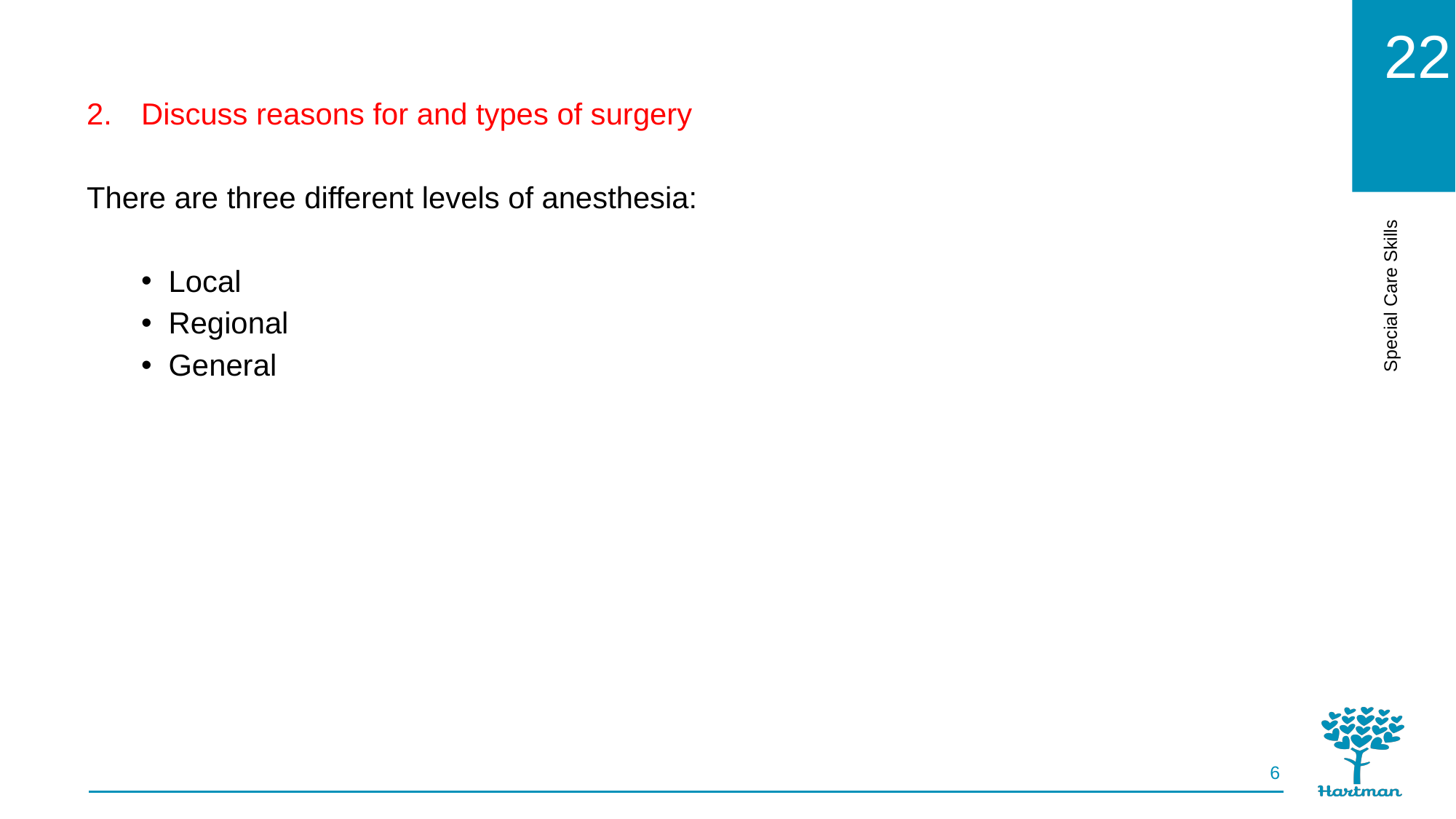

Discuss reasons for and types of surgery

There are three different levels of anesthesia:

Local
Regional
General

6